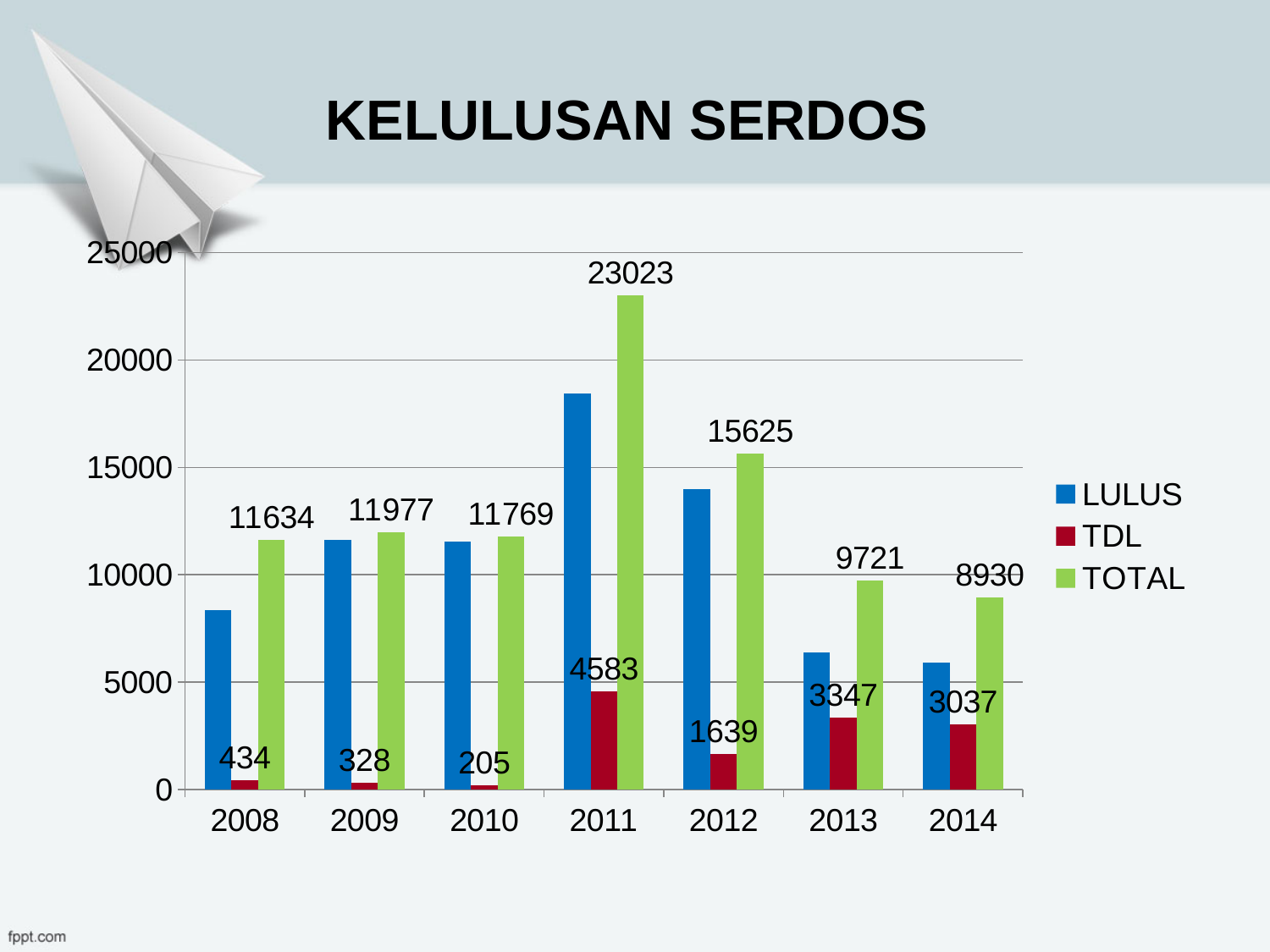

# KELULUSAN SERDOS

### Chart

| Category | LULUS | TDL | TOTAL |
|---|---|---|---|
| 2008 | 8367.0 | 434.0 | 11634.0 |
| 2009 | 11634.0 | 328.0 | 11977.0 |
| 2010 | 11525.0 | 205.0 | 11769.0 |
| 2011 | 18436.0 | 4583.0 | 23023.0 |
| 2012 | 13985.0 | 1639.0 | 15625.0 |
| 2013 | 6374.0 | 3347.0 | 9721.0 |
| 2014 | 5893.0 | 3037.0 | 8930.0 |